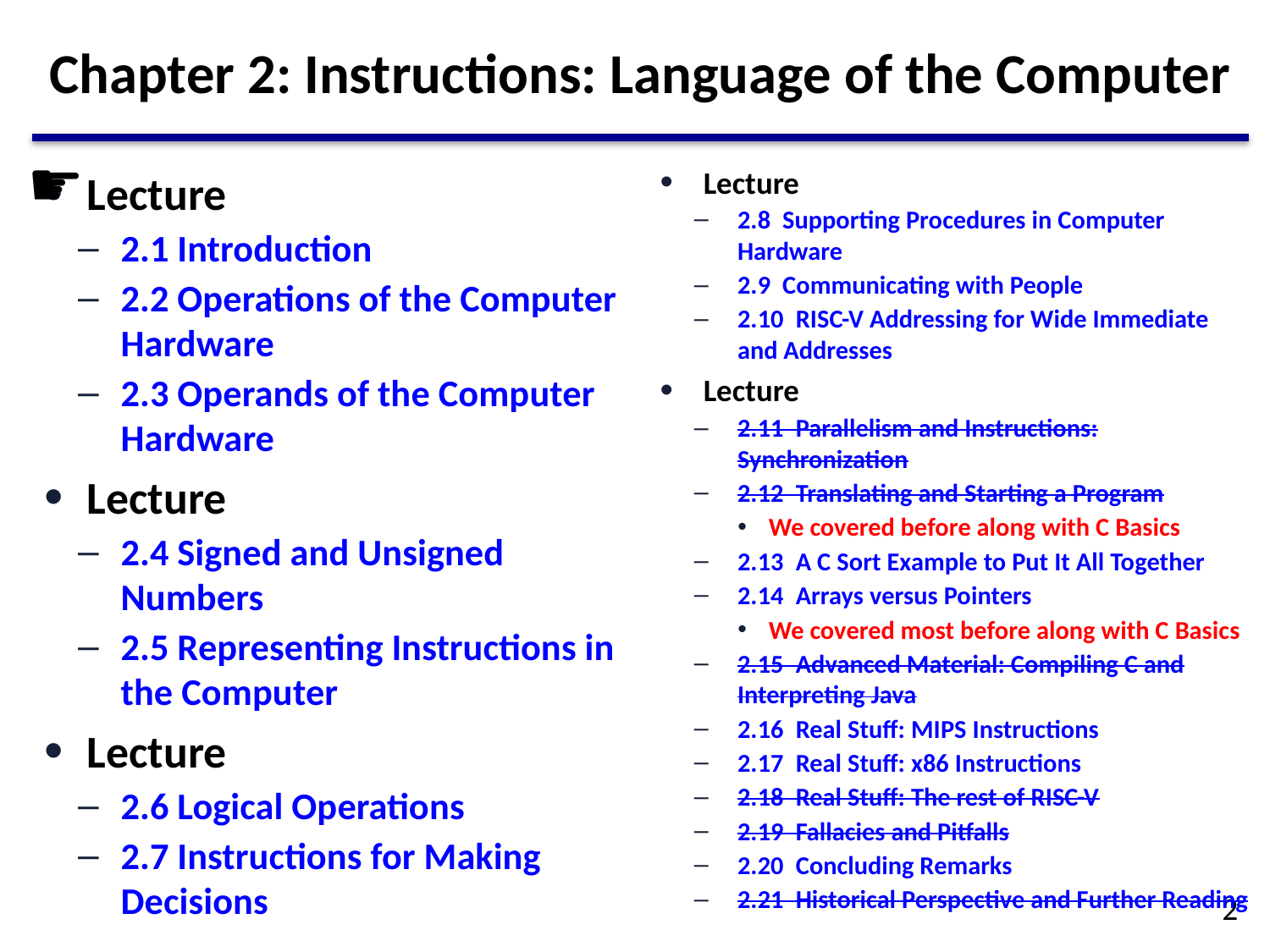

# Chapter 2: Instructions: Language of the Computer
☛
Lecture
2.8  Supporting Procedures in Computer Hardware
2.9  Communicating with People
2.10  RISC-V Addressing for Wide Immediate and Addresses
Lecture
2.11  Parallelism and Instructions: Synchronization
2.12  Translating and Starting a Program
We covered before along with C Basics
2.13  A C Sort Example to Put It All Together
2.14  Arrays versus Pointers
We covered most before along with C Basics
2.15  Advanced Material: Compiling C and Interpreting Java
2.16  Real Stuff: MIPS Instructions
2.17  Real Stuff: x86 Instructions
2.18  Real Stuff: The rest of RISC-V
2.19  Fallacies and Pitfalls
2.20  Concluding Remarks
2.21  Historical Perspective and Further Reading

Lecture
2.1 Introduction
2.2 Operations of the Computer Hardware
2.3 Operands of the Computer Hardware
Lecture
2.4 Signed and Unsigned Numbers
2.5 Representing Instructions in the Computer
Lecture
2.6 Logical Operations
2.7 Instructions for Making Decisions

2